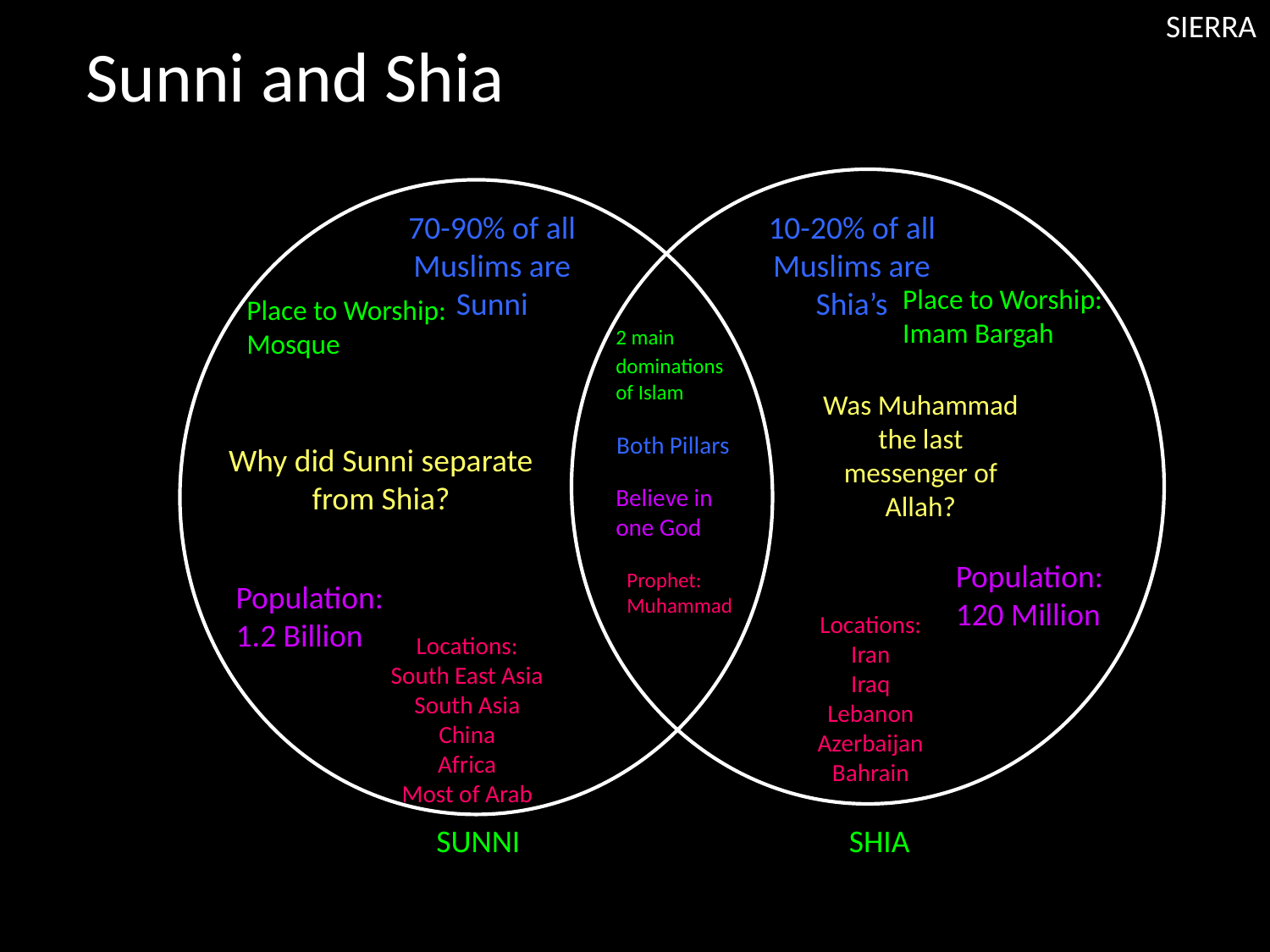

SIERRA
# Sunni and Shia

70-90% of all Muslims are Sunni
10-20% of all Muslims are Shia’s
Place to Worship:
Imam Bargah
Place to Worship:
Mosque
2 main dominations of Islam
Was Muhammad the last messenger of Allah?
Both Pillars
Why did Sunni separate from Shia?
Believe in one God
Population:
120 Million
Prophet:
Muhammad
Population:
1.2 Billion
Locations:
Iran
Iraq
Lebanon
Azerbaijan
Bahrain
Locations:
South East Asia
South Asia
China
Africa
Most of Arab
SUNNI
SHIA